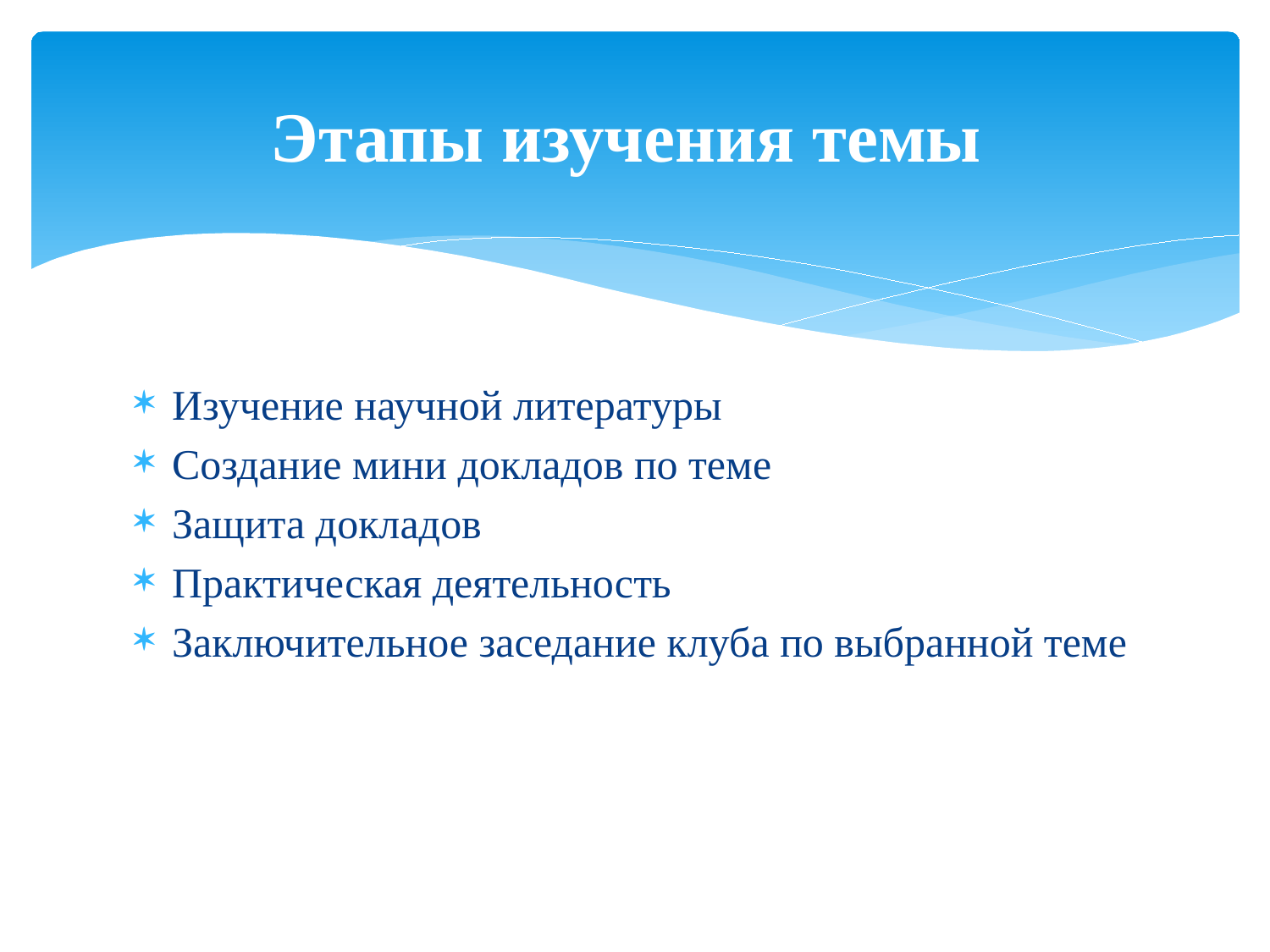

# Этапы изучения темы
Изучение научной литературы
Создание мини докладов по теме
Защита докладов
Практическая деятельность
Заключительное заседание клуба по выбранной теме